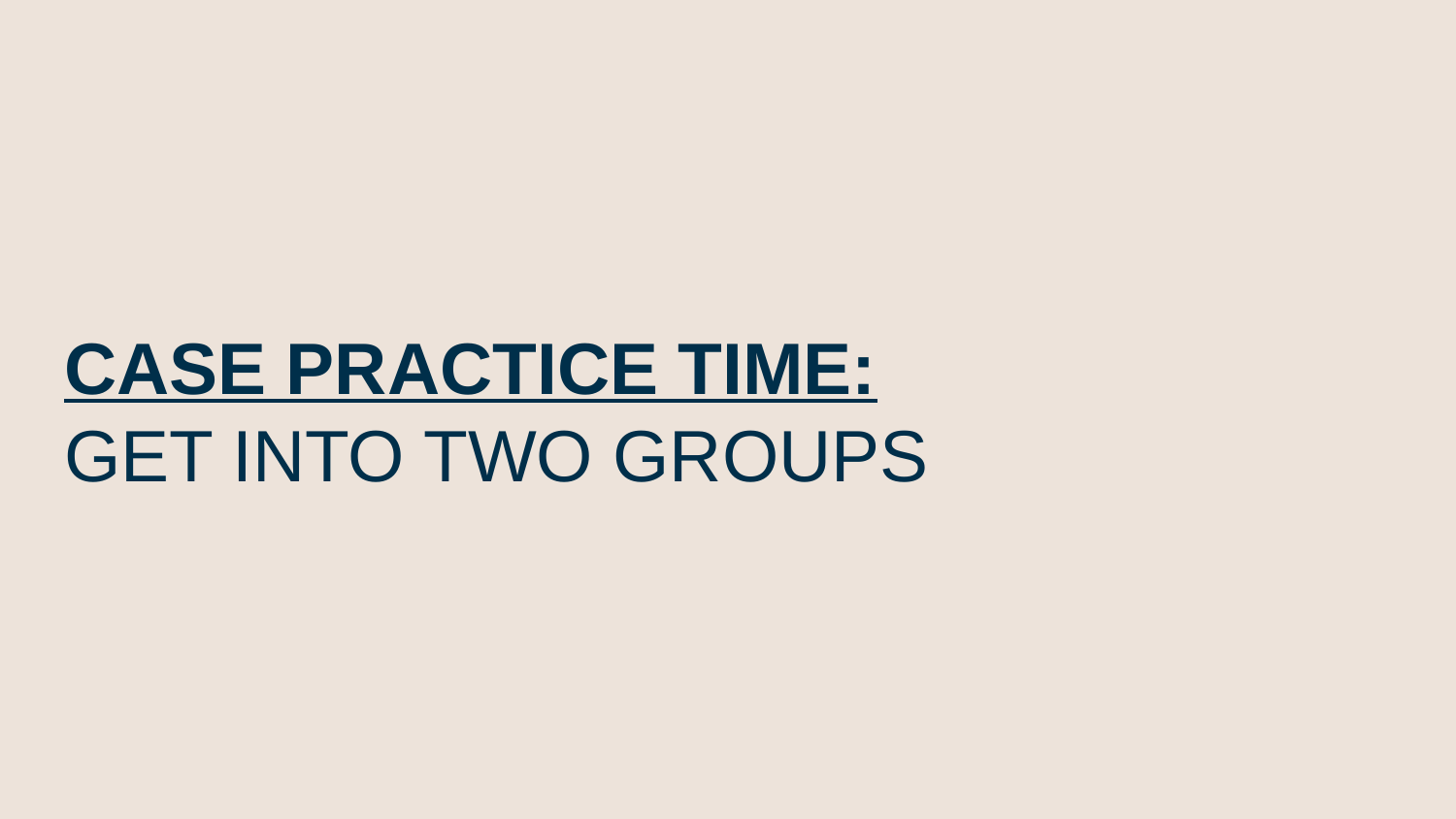

# CASE PRACTICE TIME:
GET INTO TWO GROUPS